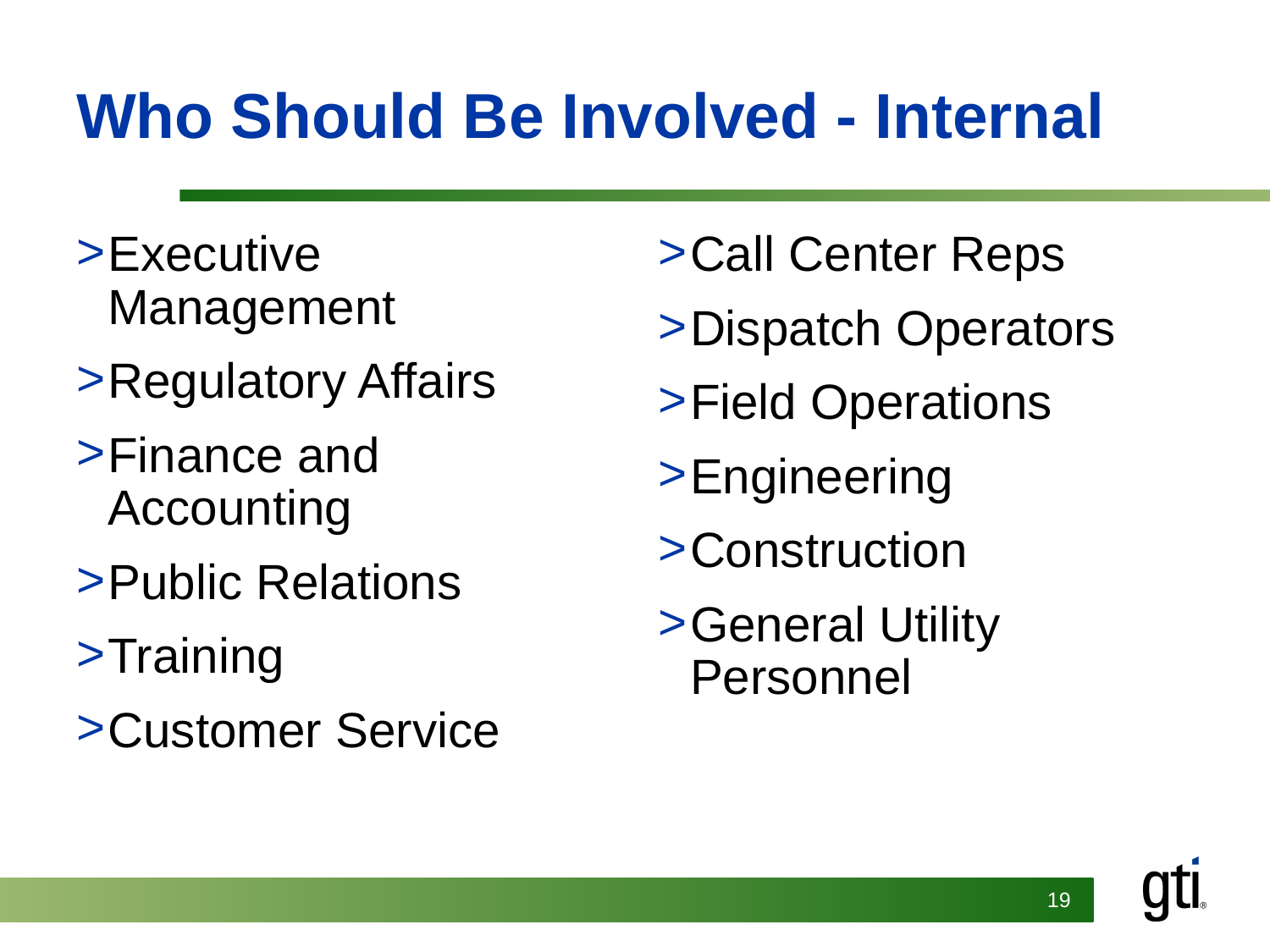

# Who Should Be Involved - Internal
Executive Management
Regulatory Affairs
Finance and Accounting
Public Relations
Training
Customer Service
Call Center Reps
Dispatch Operators
Field Operations
Engineering
Construction
General Utility Personnel